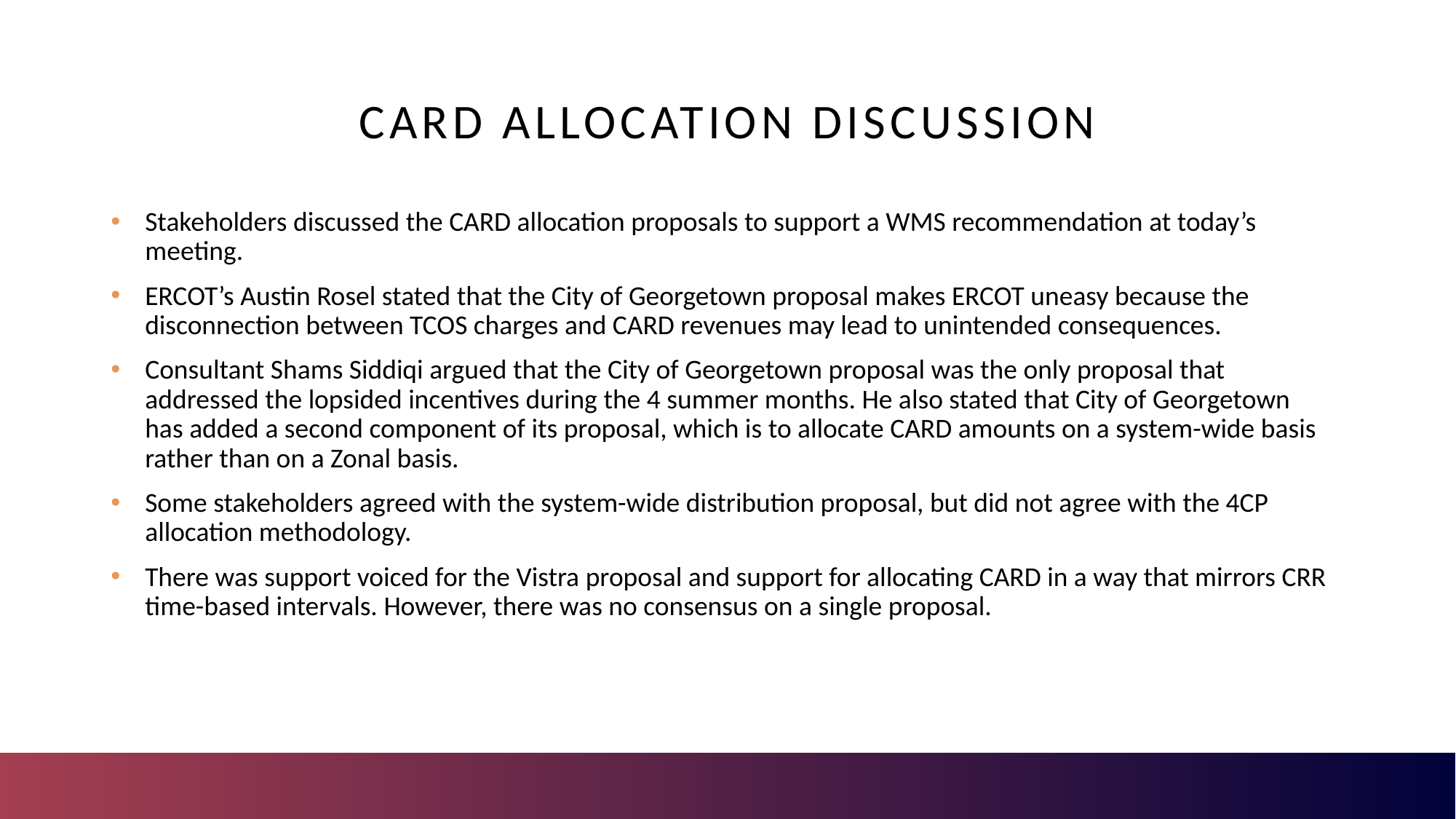

# CARD allocation Discussion
Stakeholders discussed the CARD allocation proposals to support a WMS recommendation at today’s meeting.
ERCOT’s Austin Rosel stated that the City of Georgetown proposal makes ERCOT uneasy because the disconnection between TCOS charges and CARD revenues may lead to unintended consequences.
Consultant Shams Siddiqi argued that the City of Georgetown proposal was the only proposal that addressed the lopsided incentives during the 4 summer months. He also stated that City of Georgetown has added a second component of its proposal, which is to allocate CARD amounts on a system-wide basis rather than on a Zonal basis.
Some stakeholders agreed with the system-wide distribution proposal, but did not agree with the 4CP allocation methodology.
There was support voiced for the Vistra proposal and support for allocating CARD in a way that mirrors CRR time-based intervals. However, there was no consensus on a single proposal.